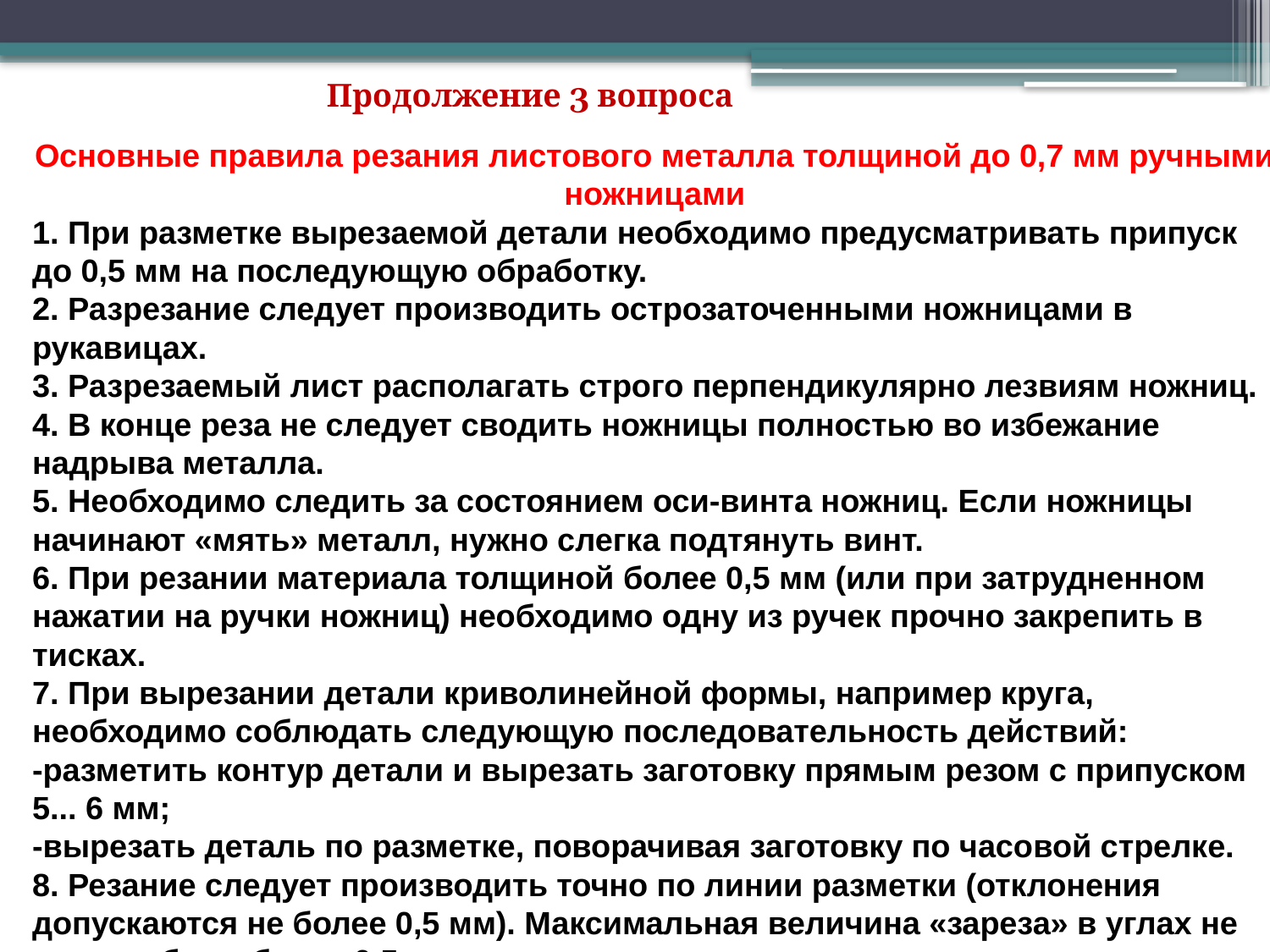

Продолжение 3 вопроса
#
Основные правила резания листового металла толщиной до 0,7 мм ручными ножницами
1. При разметке вырезаемой детали необходимо предусматривать припуск до 0,5 мм на последующую обработку.
2. Разрезание следует производить острозаточенными ножницами в рукавицах.
3. Разрезаемый лист располагать строго перпендикулярно лезвиям ножниц.
4. В конце реза не следует сводить ножницы полностью во избежание надрыва металла.
5. Необходимо следить за состоянием оси-винта ножниц. Если ножницы начинают «мять» металл, нужно слегка подтянуть винт.
6. При резании материала толщиной более 0,5 мм (или при затрудненном нажатии на ручки ножниц) необходимо одну из ручек прочно закрепить в тисках.
7. При вырезании детали криволинейной формы, например круга, необходимо соблюдать следующую последовательность действий:
-разметить контур детали и вырезать заготовку прямым резом с припуском 5... 6 мм;
-вырезать деталь по разметке, поворачивая заготовку по часо­вой стрелке.
8. Резание следует производить точно по линии разметки (отклонения допускаются не более 0,5 мм). Максимальная величина «зареза» в углах не должна быть более 0,5 мм.